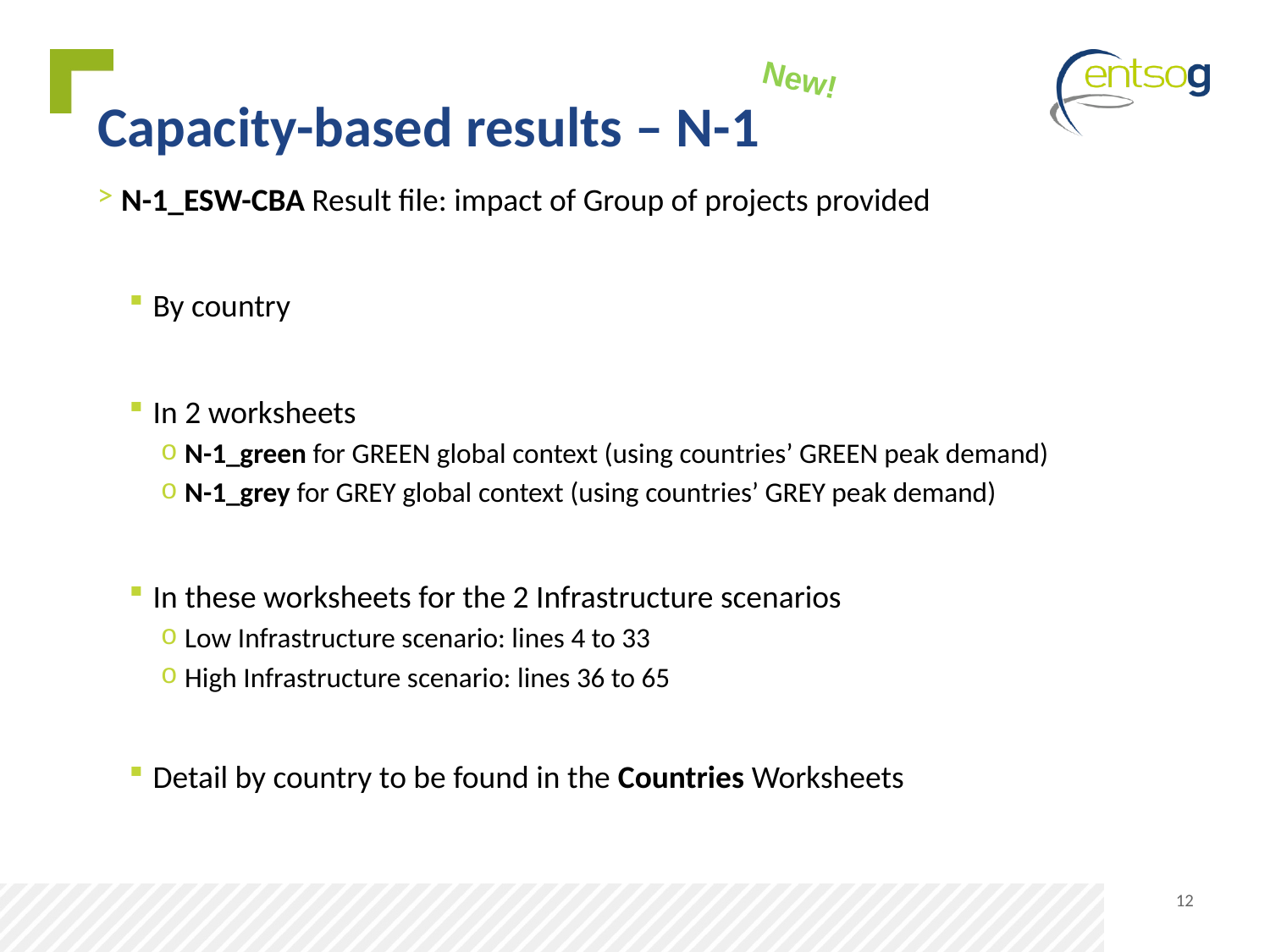

New!
# Capacity-based results – N-1
N-1_ESW-CBA Result file: impact of Group of projects provided

By country

In 2 worksheets
N-1_green for GREEN global context (using countries’ GREEN peak demand)
N-1_grey for GREY global context (using countries’ GREY peak demand)

In these worksheets for the 2 Infrastructure scenarios
Low Infrastructure scenario: lines 4 to 33
High Infrastructure scenario: lines 36 to 65

Detail by country to be found in the Countries Worksheets

12